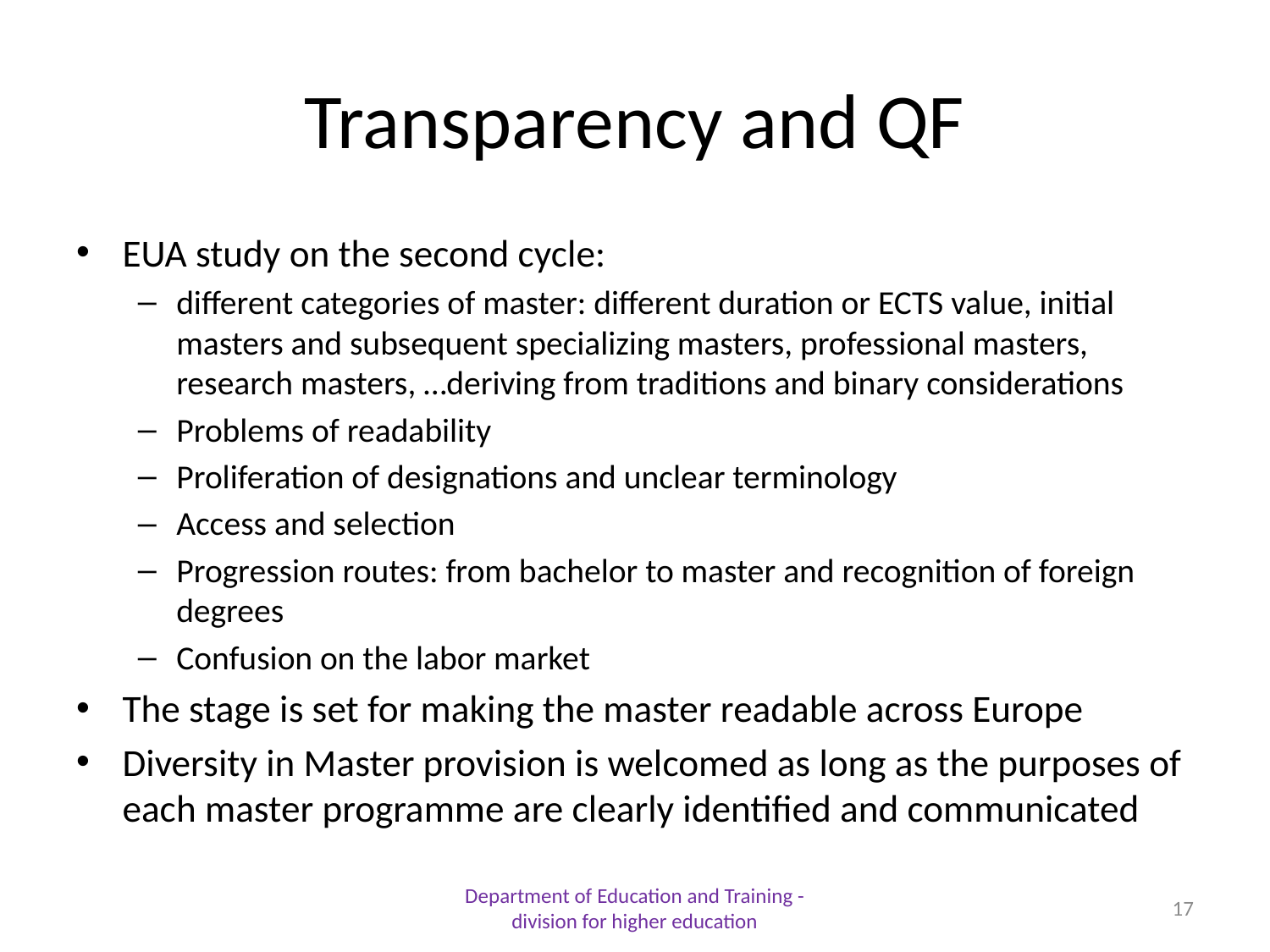

# Transparency and QF
EUA study on the second cycle:
different categories of master: different duration or ECTS value, initial masters and subsequent specializing masters, professional masters, research masters, …deriving from traditions and binary considerations
Problems of readability
Proliferation of designations and unclear terminology
Access and selection
Progression routes: from bachelor to master and recognition of foreign degrees
Confusion on the labor market
The stage is set for making the master readable across Europe
Diversity in Master provision is welcomed as long as the purposes of each master programme are clearly identified and communicated
Department of Education and Training - division for higher education
17